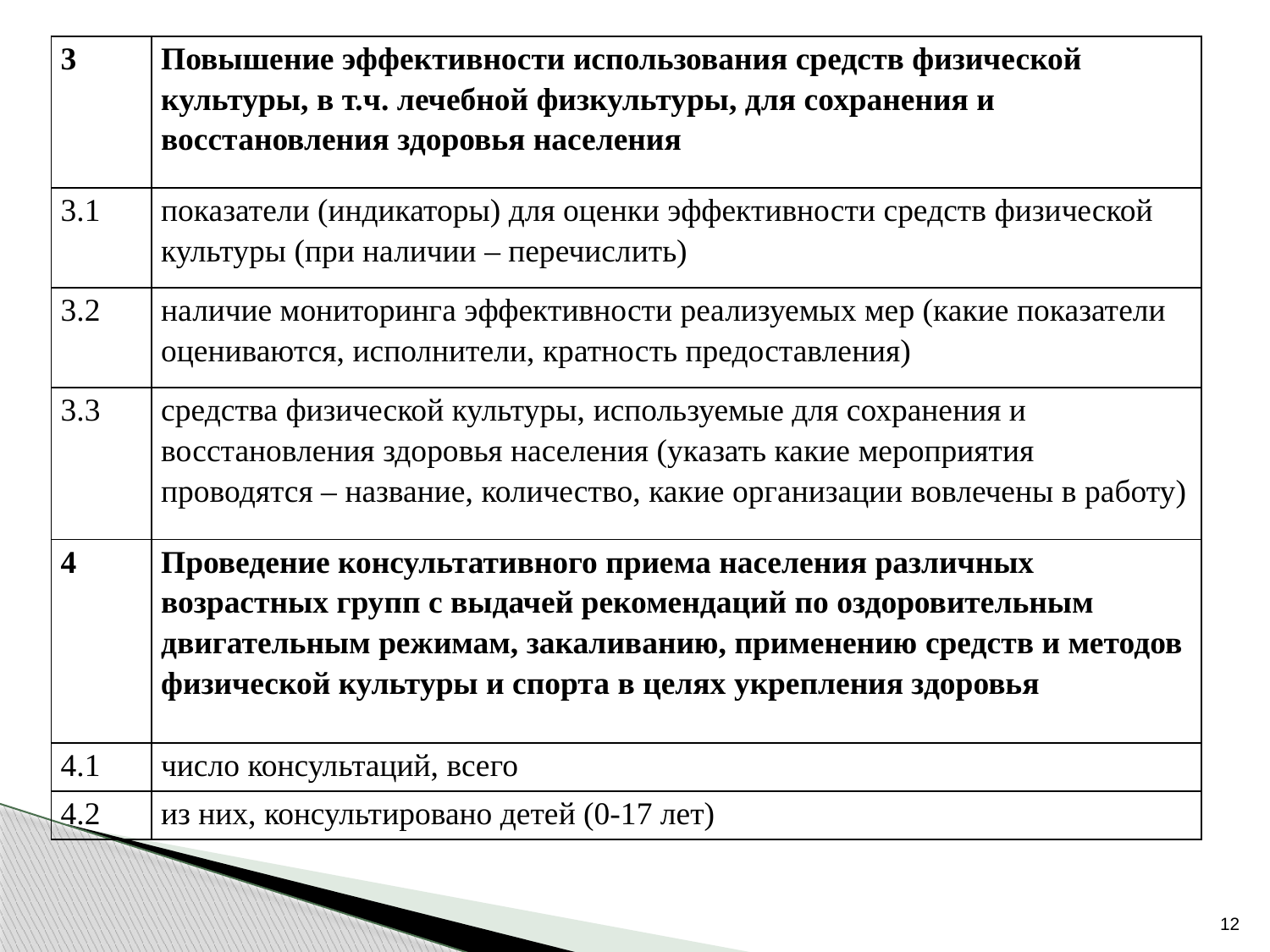

| 3 | Повышение эффективности использования средств физической культуры, в т.ч. лечебной физкультуры, для сохранения и восстановления здоровья населения |
| --- | --- |
| 3.1 | показатели (индикаторы) для оценки эффективности средств физической культуры (при наличии – перечислить) |
| 3.2 | наличие мониторинга эффективности реализуемых мер (какие показатели оцениваются, исполнители, кратность предоставления) |
| 3.3 | средства физической культуры, используемые для сохранения и восстановления здоровья населения (указать какие мероприятия проводятся – название, количество, какие организации вовлечены в работу) |
| 4 | Проведение консультативного приема населения различных возрастных групп с выдачей рекомендаций по оздоровительным двигательным режимам, закаливанию, применению средств и методов физической культуры и спорта в целях укрепления здоровья |
| 4.1 | число консультаций, всего |
| 4.2 | из них, консультировано детей (0-17 лет) |
12